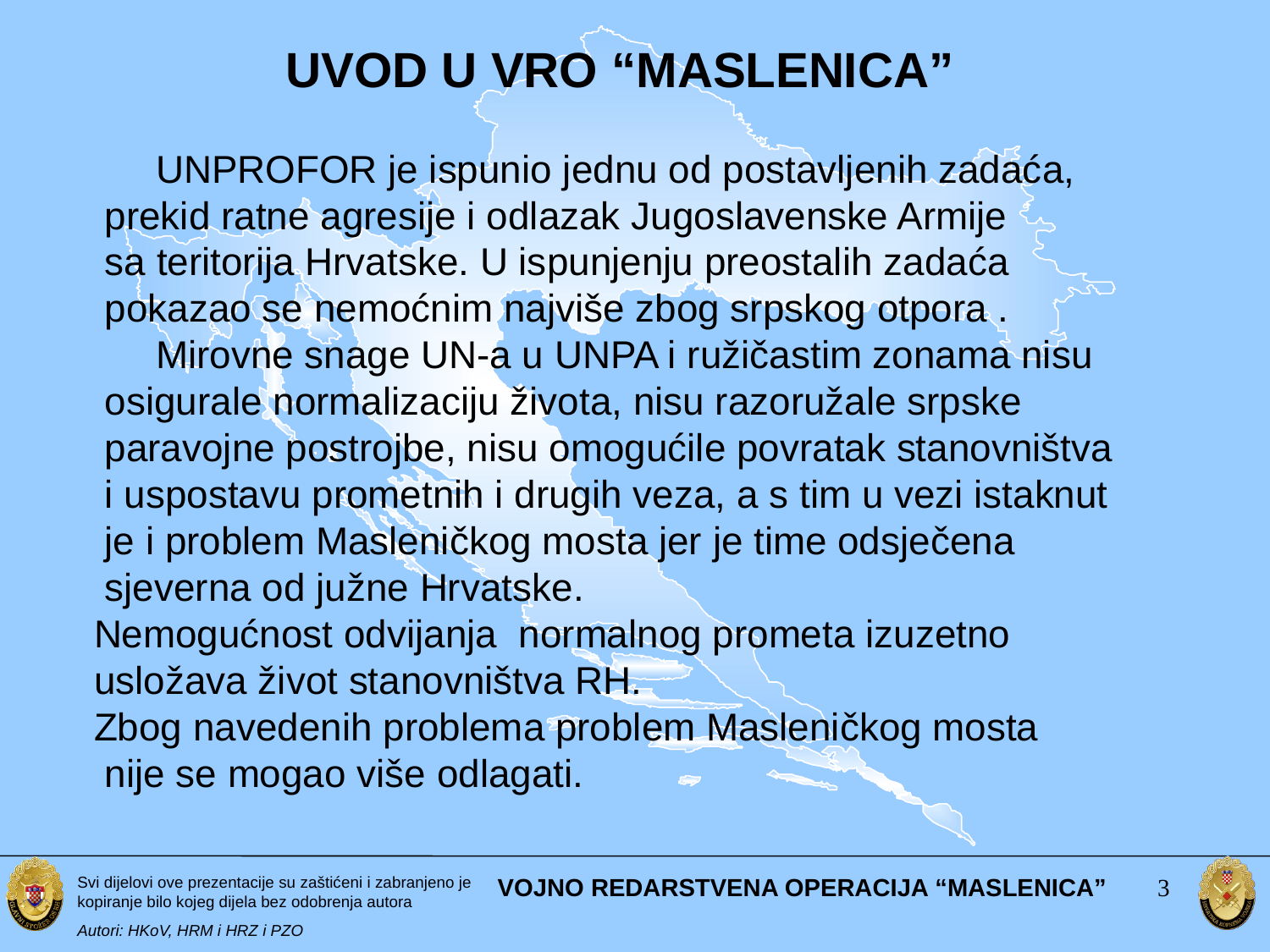

UVOD U VRO “MASLENICA”
	UNPROFOR je ispunio jednu od postavljenih zadaća,
 prekid ratne agresije i odlazak Jugoslavenske Armije
 sa teritorija Hrvatske. U ispunjenju preostalih zadaća
 pokazao se nemoćnim najviše zbog srpskog otpora .
 	Mirovne snage UN-a u UNPA i ružičastim zonama nisu
 osigurale normalizaciju života, nisu razoružale srpske
 paravojne postrojbe, nisu omogućile povratak stanovništva
 i uspostavu prometnih i drugih veza, a s tim u vezi istaknut
 je i problem Masleničkog mosta jer je time odsječena
 sjeverna od južne Hrvatske.
Nemogućnost odvijanja  normalnog prometa izuzetno
usložava život stanovništva RH.
Zbog navedenih problema problem Masleničkog mosta
 nije se mogao više odlagati.
VOJNO REDARSTVENA OPERACIJA “MASLENICA”